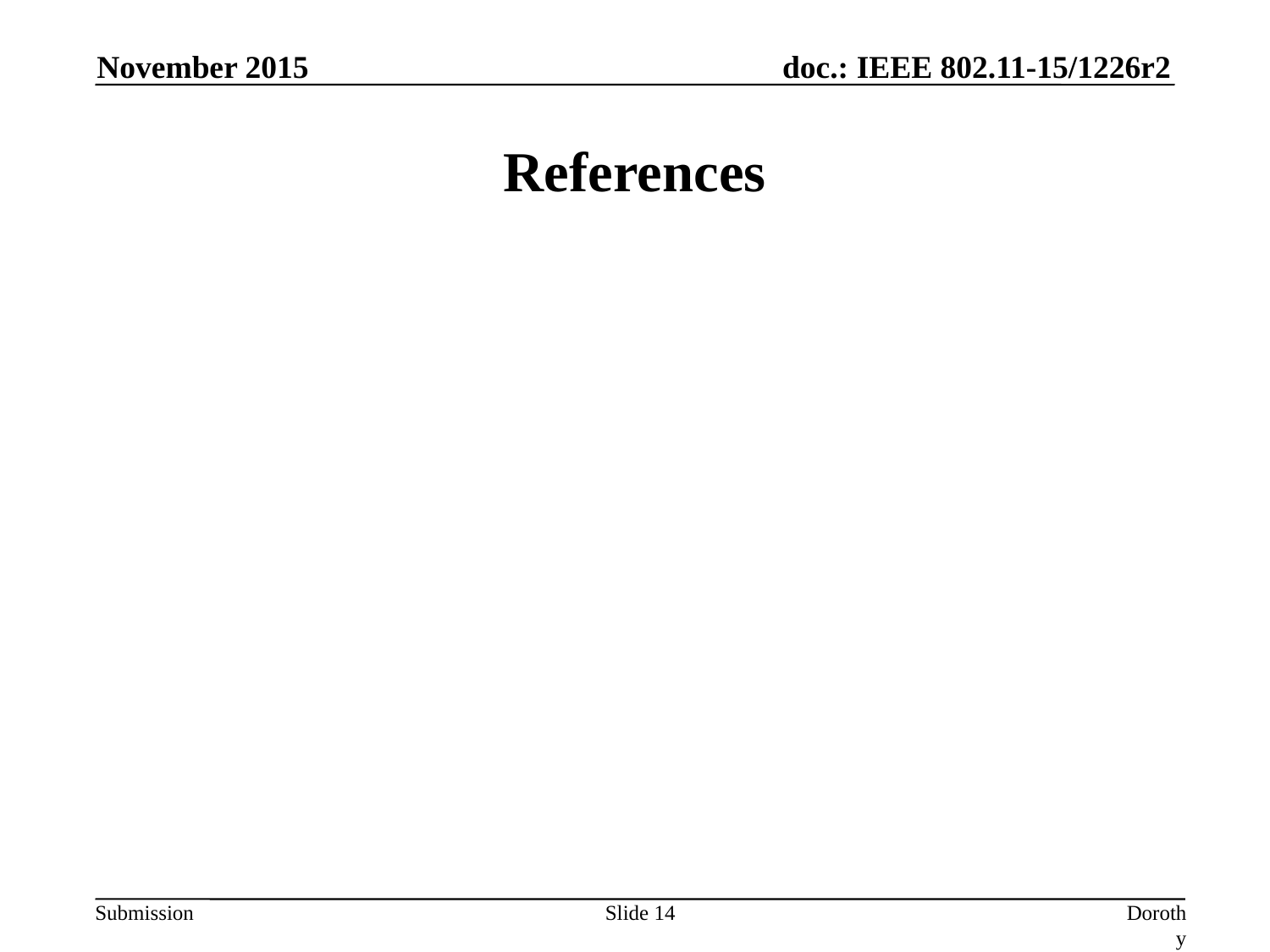

November 2015
# References

Slide 14
Dorothy Stanley, HPE-Aruba